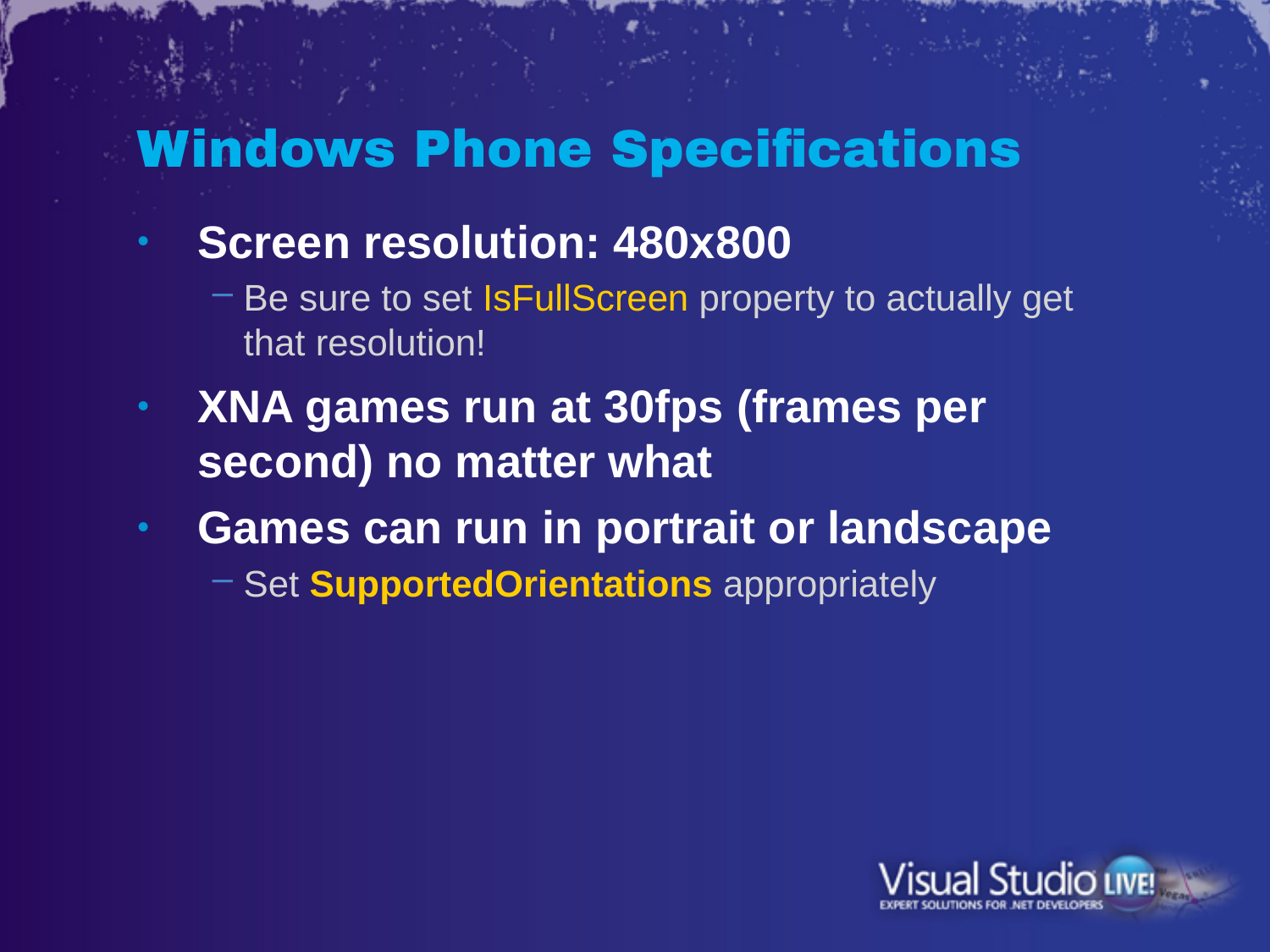

# Windows Phone Specifications
Screen resolution: 480x800
Be sure to set IsFullScreen property to actually get that resolution!
XNA games run at 30fps (frames per second) no matter what
Games can run in portrait or landscape
Set SupportedOrientations appropriately